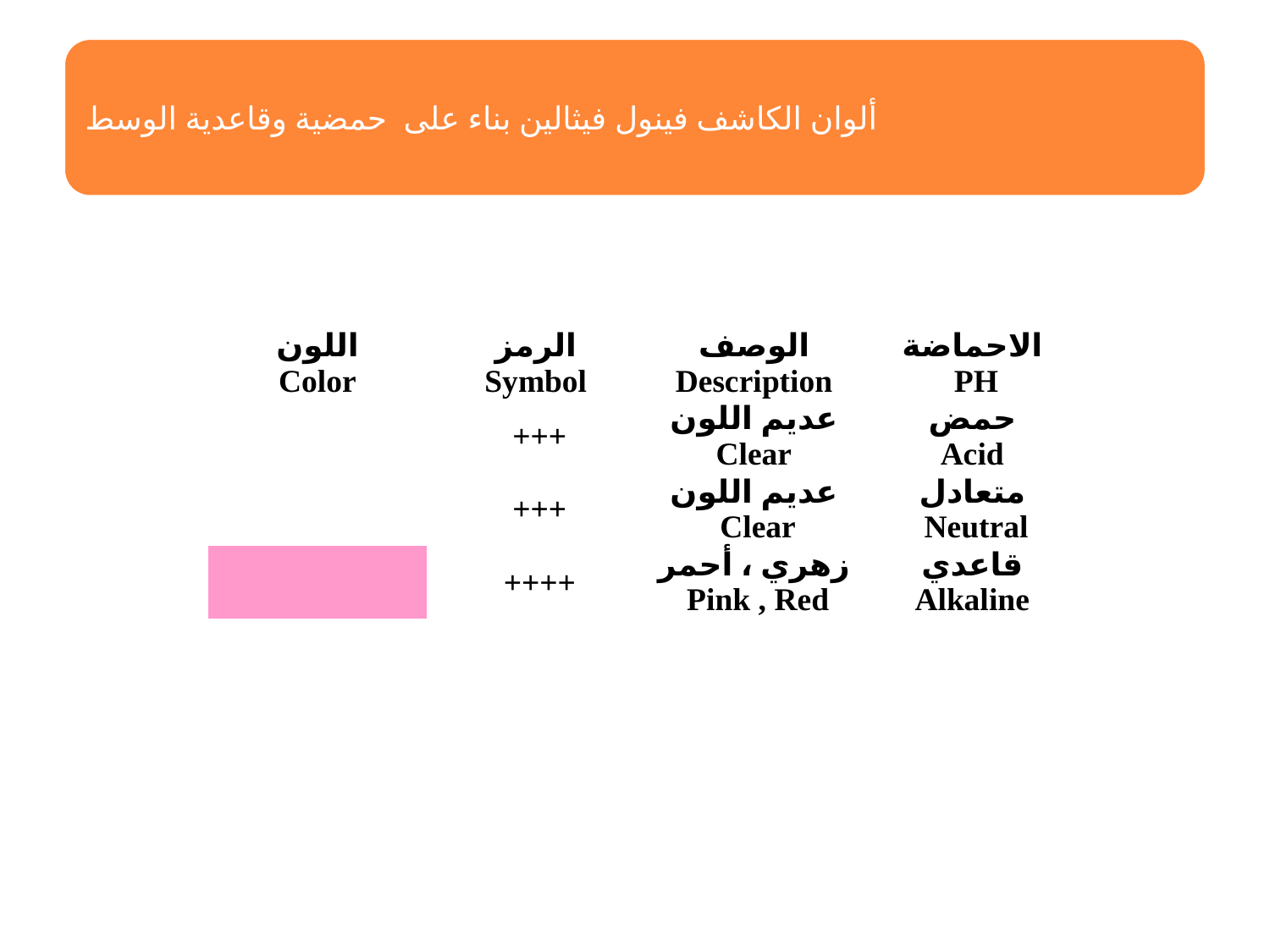

ألوان الكاشف فينول فيثالين بناء على  حمضية وقاعدية الوسط
| اللون Color | الرمز Symbol | الوصف Description | الاحماضة PH |
| --- | --- | --- | --- |
|  | +++ | عديم اللون Clear | حمض Acid |
| 111111 | +++ | عديم اللون Clear | متعادل Neutral |
|  | ++++ | زهري ، أحمر Pink , Red | قاعدي Alkaline |